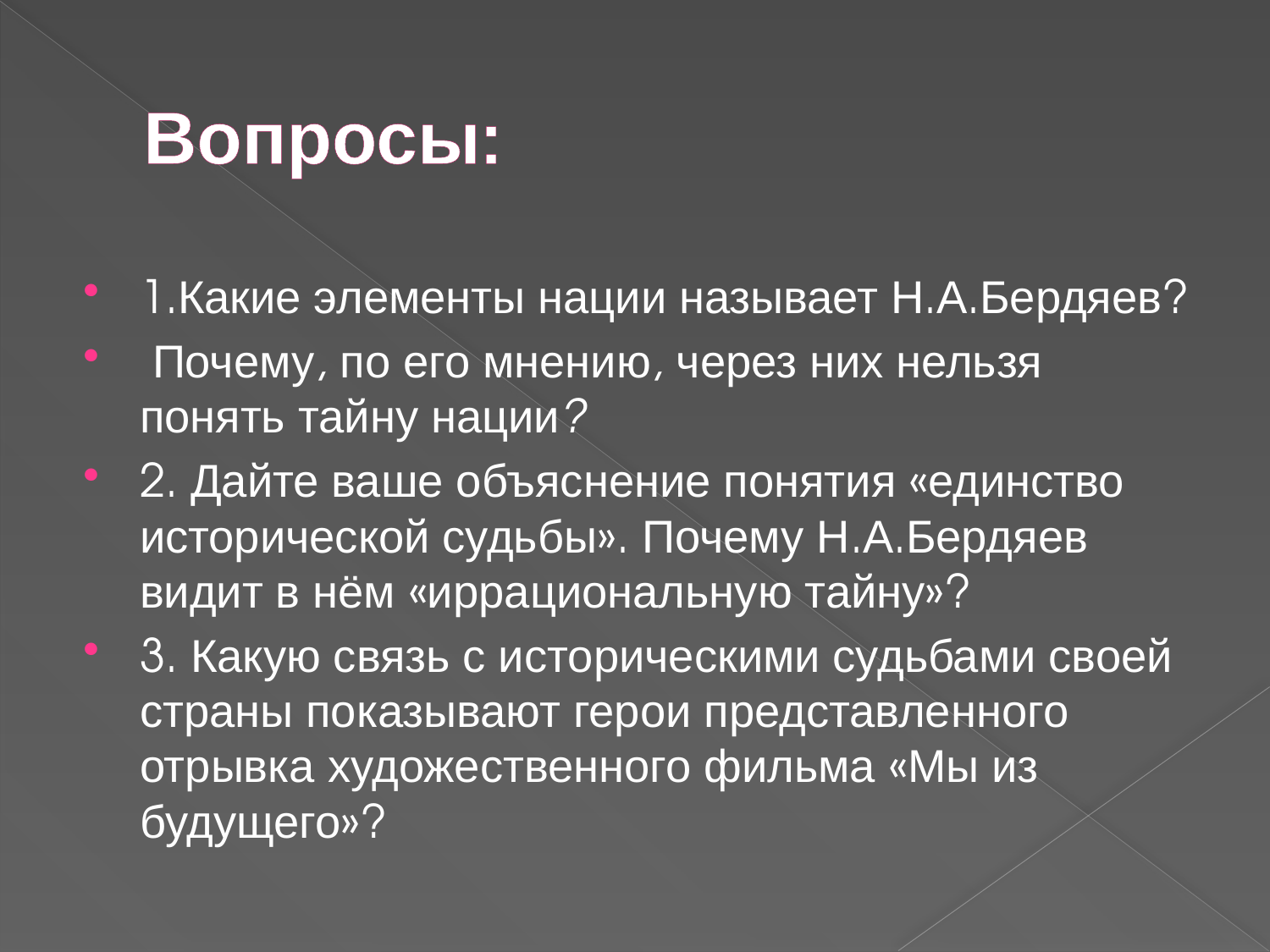

# Вопросы:
1.Какие элементы нации называет Н.А.Бердяев?
 Почему, по его мнению, через них нельзя понять тайну нации?
2. Дайте ваше объяснение понятия «единство исторической судьбы». Почему Н.А.Бердяев видит в нём «иррациональную тайну»?
3. Какую связь с историческими судьбами своей страны показывают герои представленного отрывка художественного фильма «Мы из будущего»?